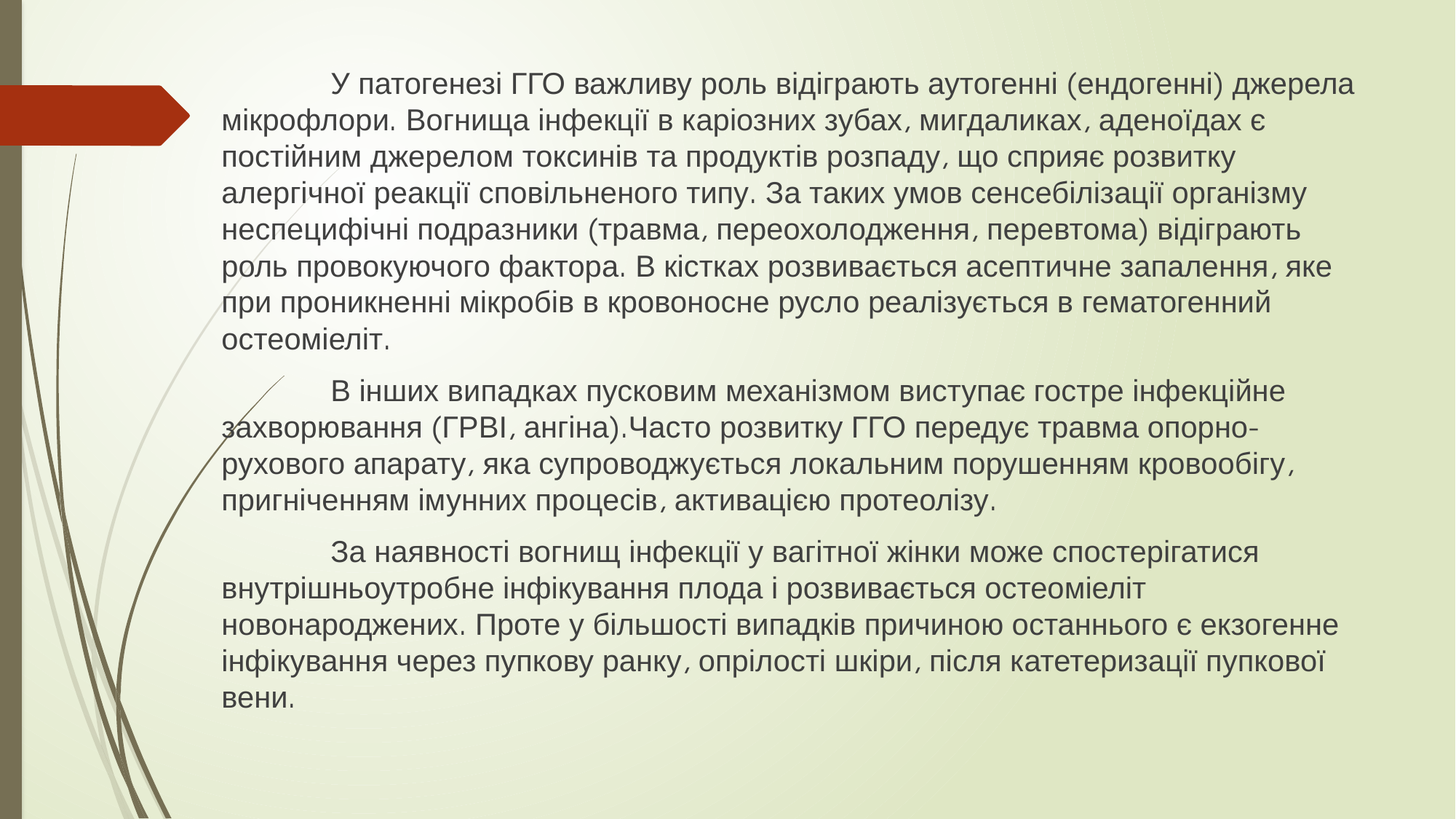

У патогенезі ГГО важливу роль відіграють аутогенні (ендогенні) джерела мікрофлори. Вогнища інфекції в каріозних зубах, мигдаликах, аденоїдах є постійним джерелом токсинів та продуктів розпаду, що сприяє розвитку алергічної реакції сповільненого типу. За таких умов сенсебілізації організму неспецифічні подразники (травма, переохолодження, перевтома) відіграють роль провокуючого фактора. В кістках розвивається асептичне запалення, яке при проникненні мікробів в кровоносне русло реалізується в гематогенний остеоміеліт.
	В інших випадках пусковим механізмом виступає гостре інфекційне захворювання (ГРВІ, ангіна).Часто розвитку ГГО передує травма опорно-рухового апарату, яка супроводжується локальним порушенням кровообігу, пригніченням імунних процесів, активацією протеолізу.
	За наявності вогнищ інфекції у вагітної жінки може спостерігатися внутрішньоутробне інфікування плода і розвивається остеоміеліт новонароджених. Проте у більшості випадків причиною останнього є екзогенне інфікування через пупкову ранку, опрілості шкіри, після катетеризації пупкової вени.